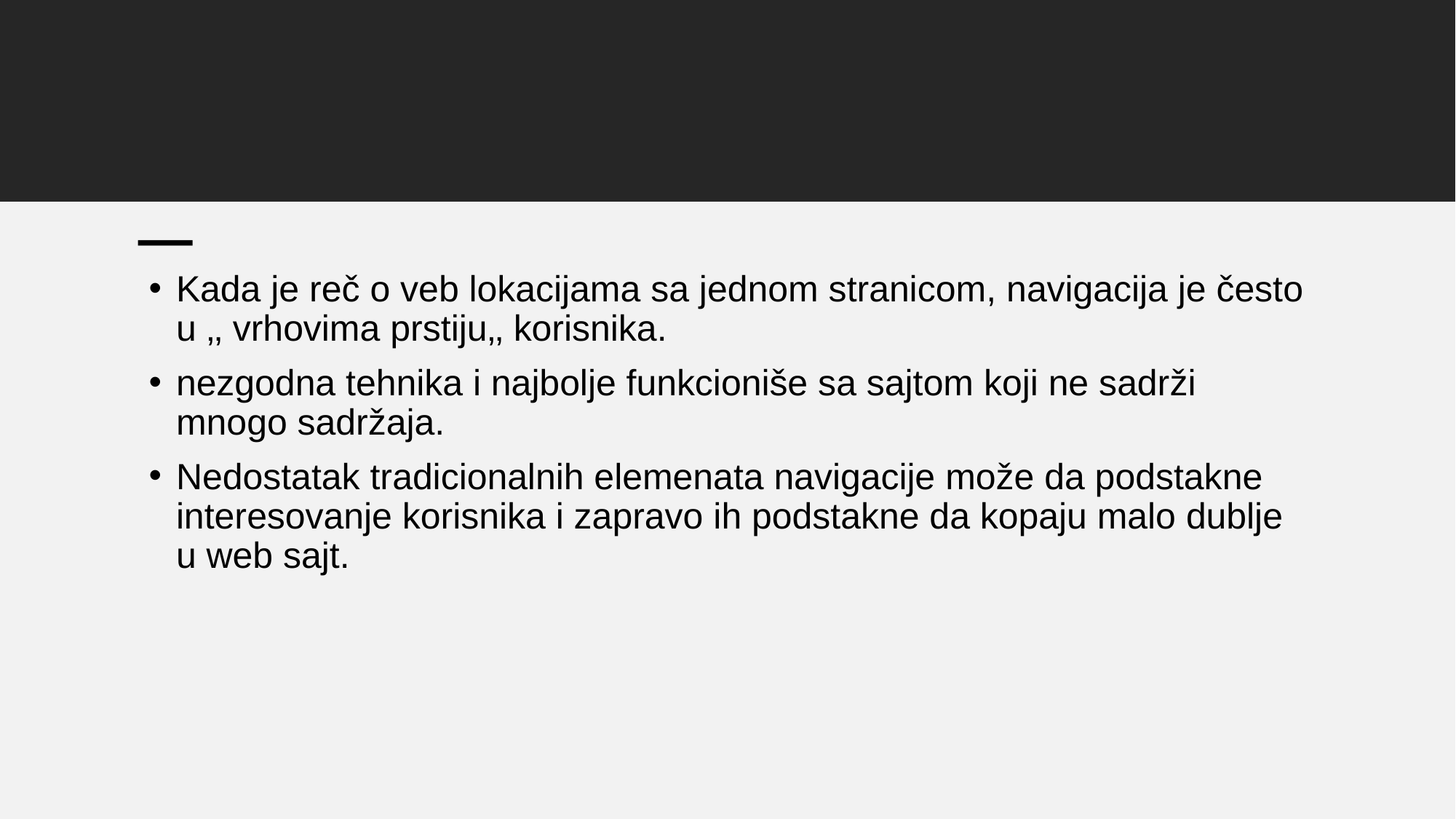

Kada je reč o veb lokacijama sa jednom stranicom, navigacija je često u ‚‚ vrhovima prstiju‚‚ korisnika.
nezgodna tehnika i najbolje funkcioniše sa sajtom koji ne sadrži mnogo sadržaja.
Nedostatak tradicionalnih elemenata navigacije može da podstakne interesovanje korisnika i zapravo ih podstakne da kopaju malo dublje u web sajt.